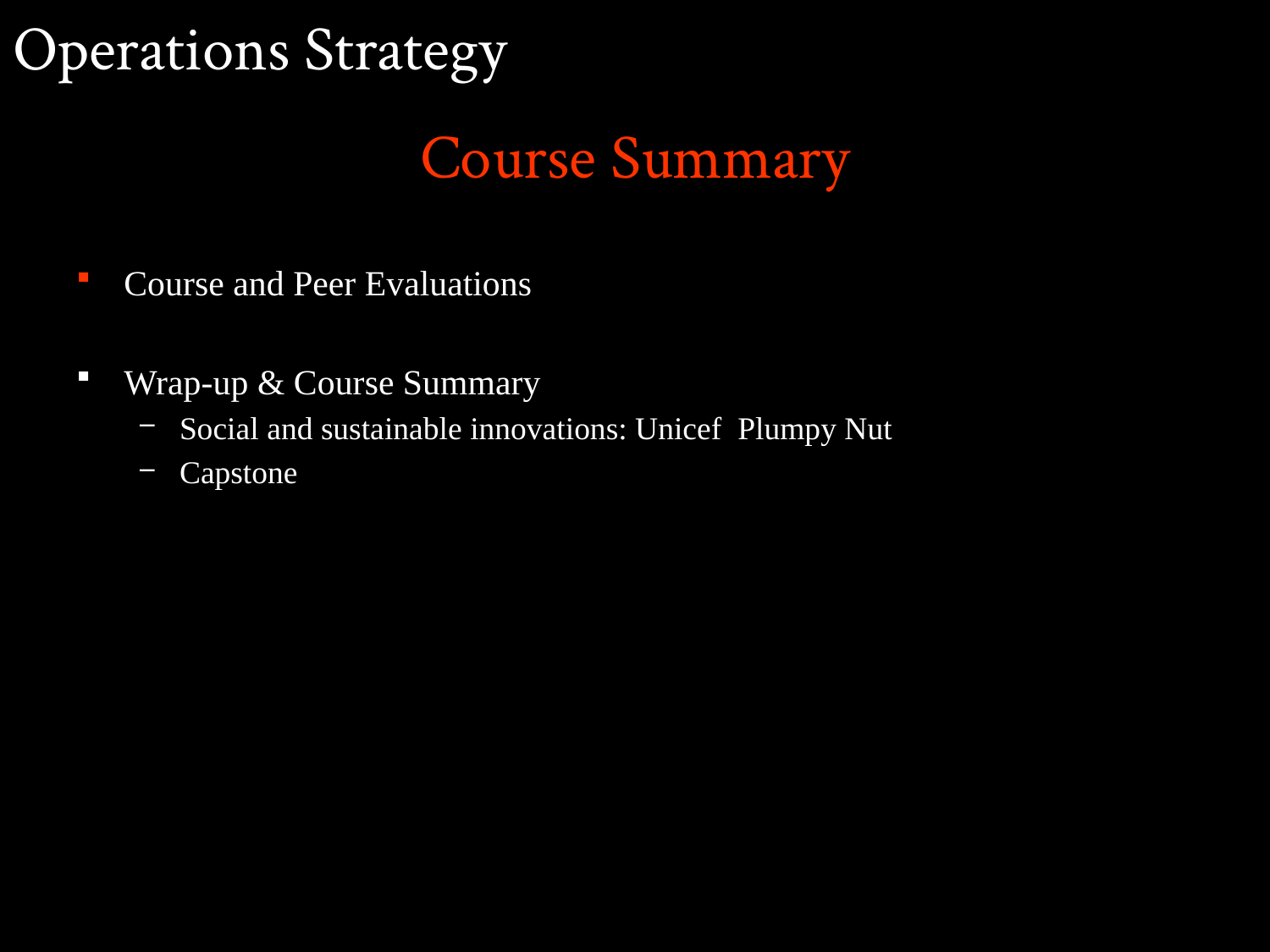

Operations Strategy
Course Summary
Course and Peer Evaluations

Wrap-up & Course Summary
Social and sustainable innovations: Unicef  Plumpy Nut
Capstone